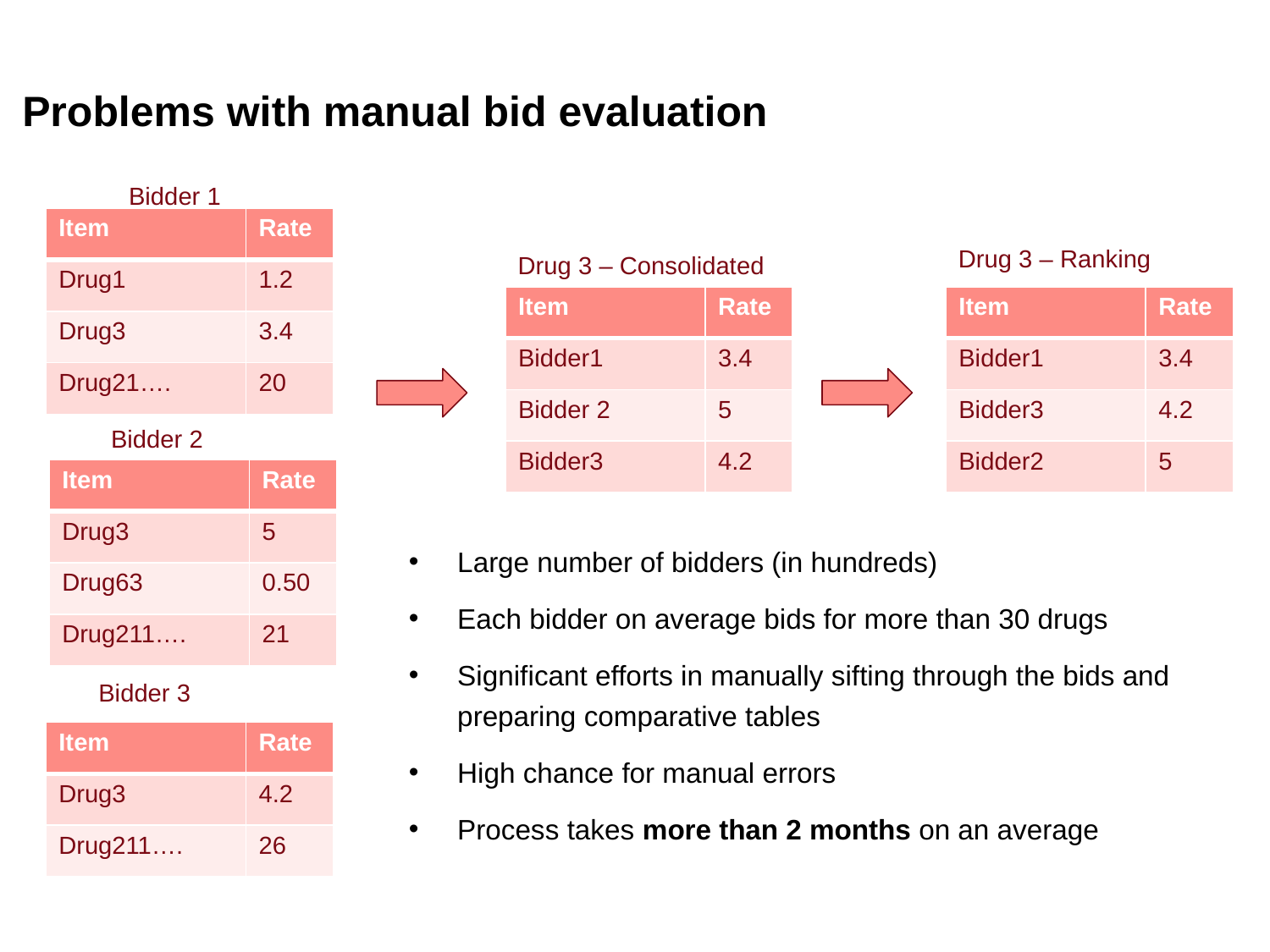

# Problems with manual bid evaluation
Bidder 1
| Item | Rate |
| --- | --- |
| Drug1 | 1.2 |
| Drug3 | 3.4 |
| Drug21…. | 20 |
Drug 3 – Ranking
Drug 3 – Consolidated
| Item | Rate |
| --- | --- |
| Bidder1 | 3.4 |
| Bidder 2 | 5 |
| Bidder3 | 4.2 |
| Item | Rate |
| --- | --- |
| Bidder1 | 3.4 |
| Bidder3 | 4.2 |
| Bidder2 | 5 |

Bidder 2
| Item | Rate |
| --- | --- |
| Drug3 | 5 |
| Drug63 | 0.50 |
| Drug211…. | 21 |
Large number of bidders (in hundreds)
Each bidder on average bids for more than 30 drugs
Significant efforts in manually sifting through the bids and preparing comparative tables
High chance for manual errors
Process takes more than 2 months on an average

Bidder 3
| Item | Rate |
| --- | --- |
| Drug3 | 4.2 |
| Drug211…. | 26 |